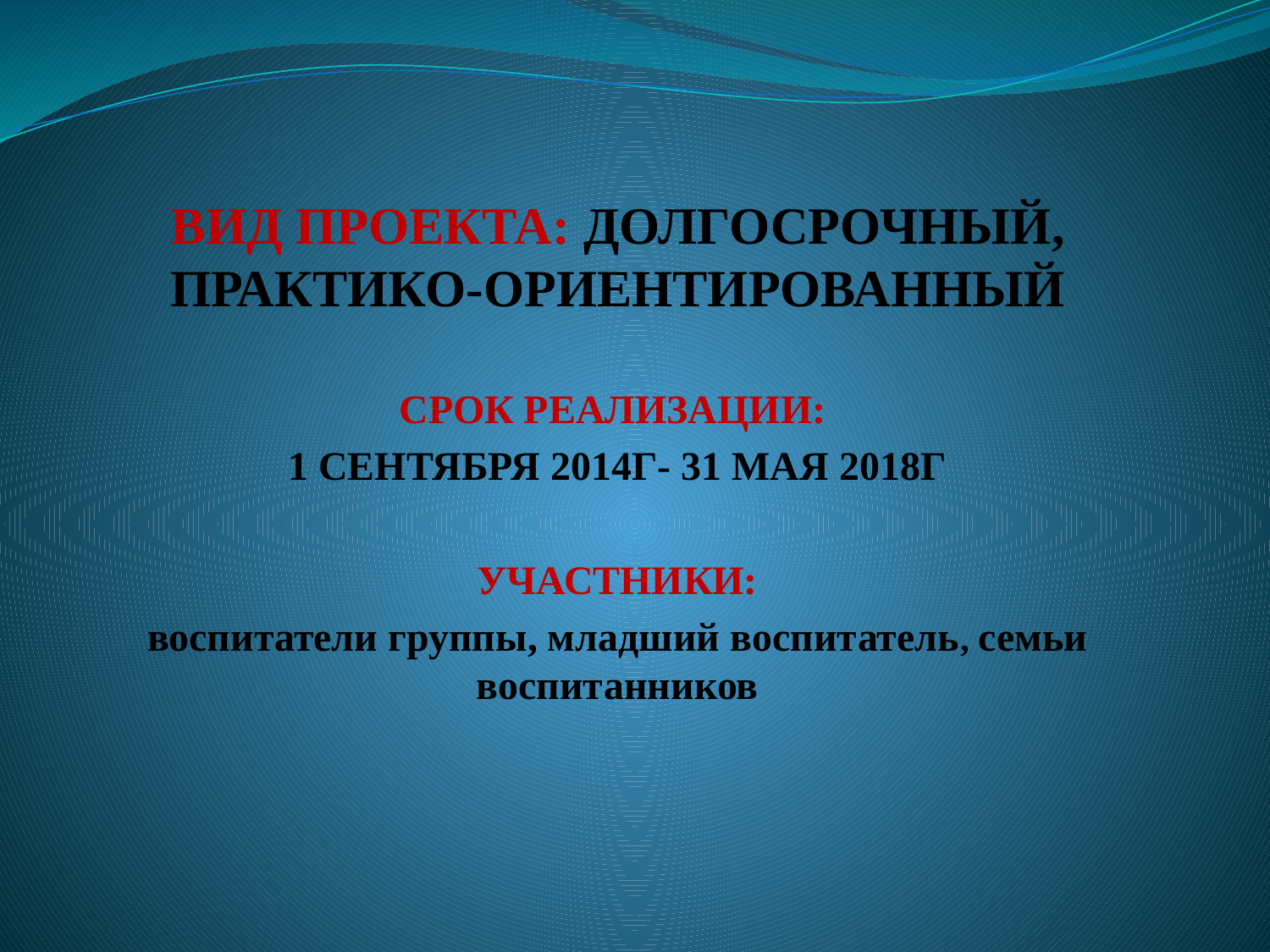

# ВИД ПРОЕКТА: ДОЛГОСРОЧНЫЙ, ПРАКТИКО-ОРИЕНТИРОВАННЫЙ
СРОК РЕАЛИЗАЦИИ:
1 СЕНТЯБРЯ 2014Г- 31 МАЯ 2018Г

УЧАСТНИКИ:
воспитатели группы, младший воспитатель, семьи воспитанников